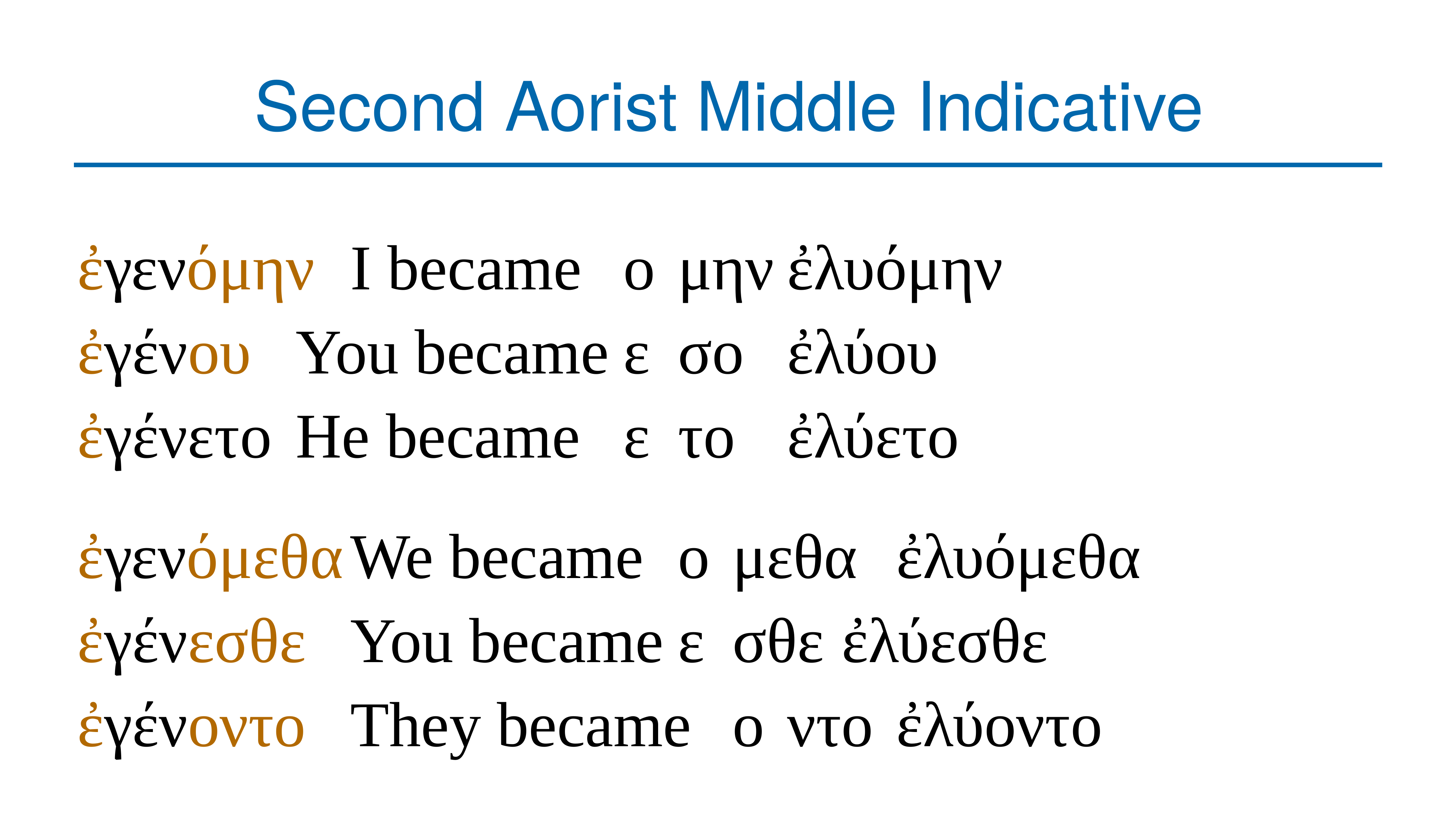

# Second Aorist Middle Indicative
ἐγενόμην	I became	ο	μην	ἐλυόμην
ἐγένου	You became	ε	σο	ἐλύου
ἐγένετο	He became	ε	το	ἐλύετο
ἐγενόμεθα	We became	ο	μεθα	ἐλυόμεθα
ἐγένεσθε	You became	ε	σθε	ἐλύεσθε
ἐγένοντο	They became	ο	ντο	ἐλύοντο